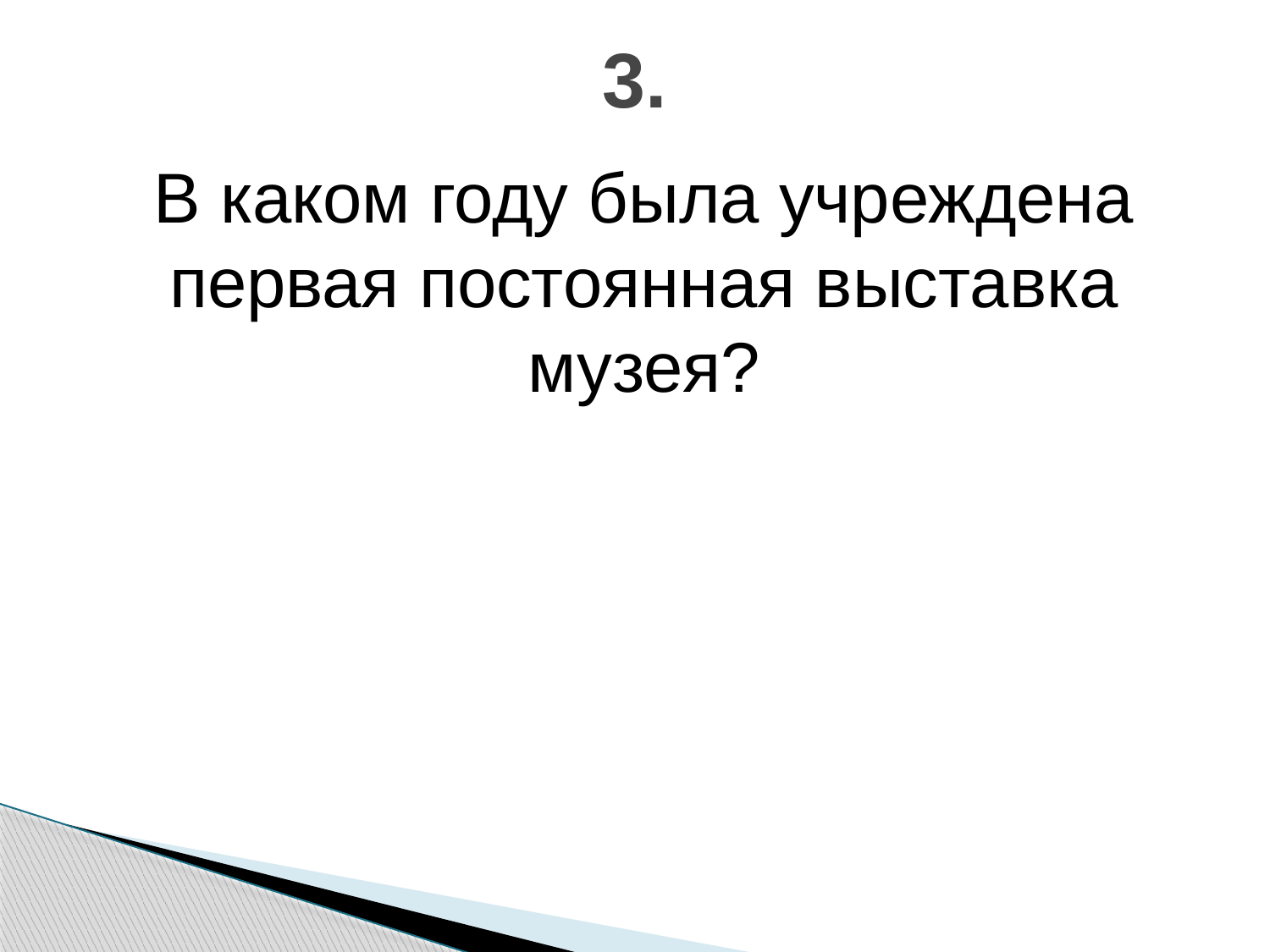

# 3.
В каком году была учреждена первая постоянная выставка музея?